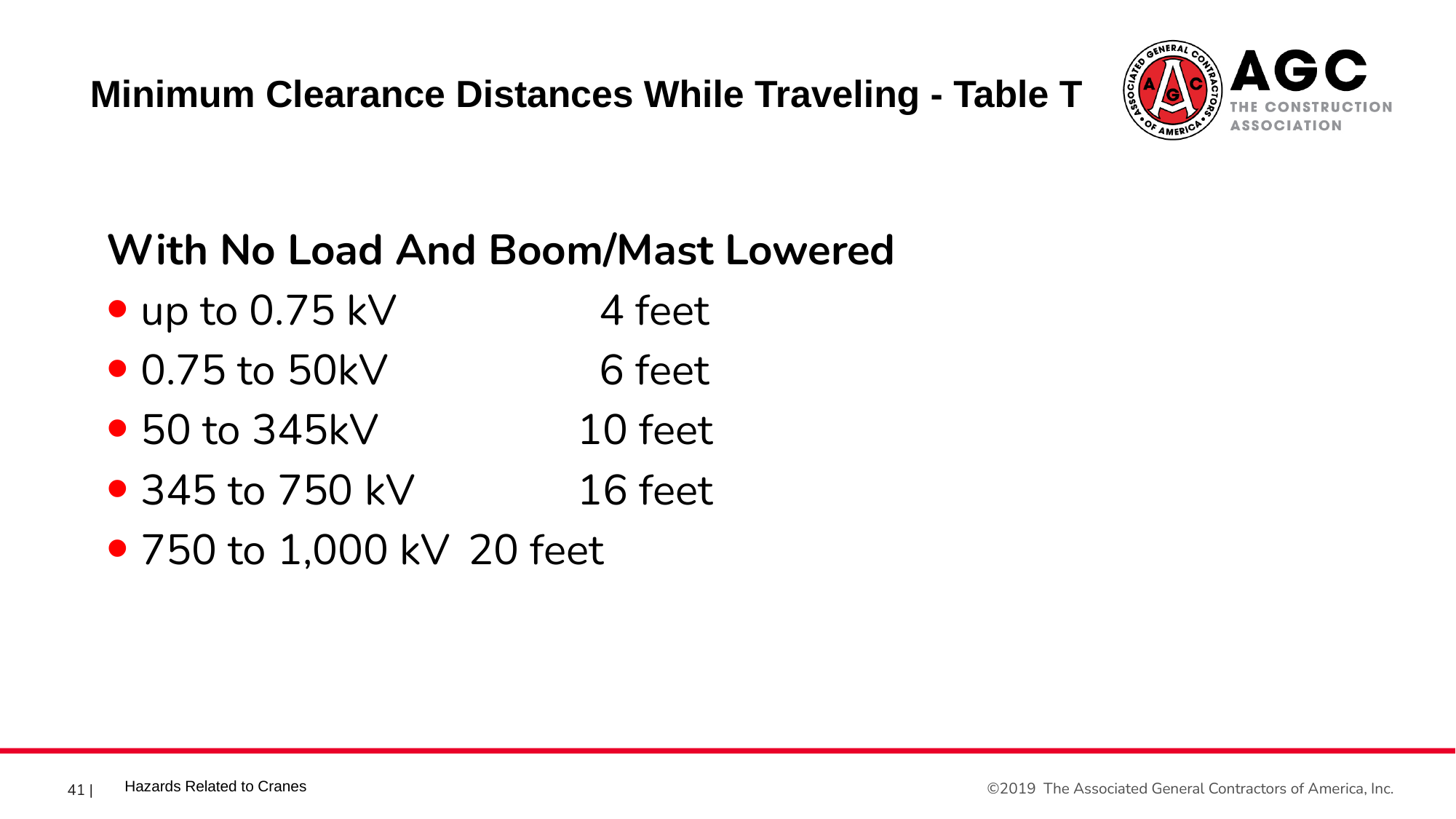

Minimum Clearance Distances While Traveling - Table T

With No Load And Boom/Mast Lowered
up to 0.75 kV		  4 feet
0.75 to 50kV	 	  6 feet
50 to 345kV	 	10 feet
345 to 750 kV 		16 feet
750 to 1,000 kV	20 feet
Hazards Related to Cranes